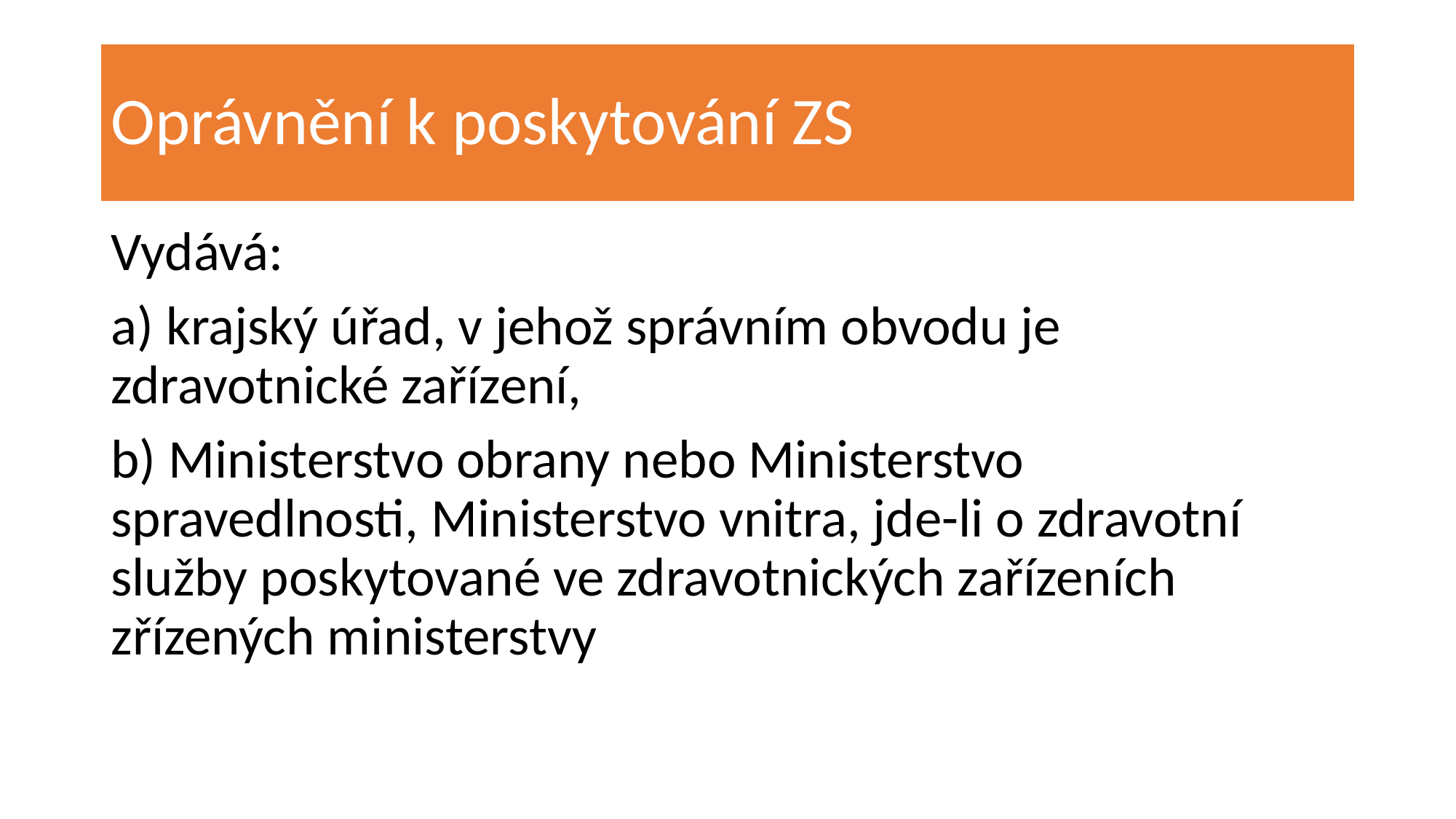

# Oprávnění k poskytování ZS
Vydává:
a) krajský úřad, v jehož správním obvodu je zdravotnické zařízení,
b) Ministerstvo obrany nebo Ministerstvo spravedlnosti, Ministerstvo vnitra, jde-li o zdravotní služby poskytované ve zdravotnických zařízeních zřízených ministerstvy